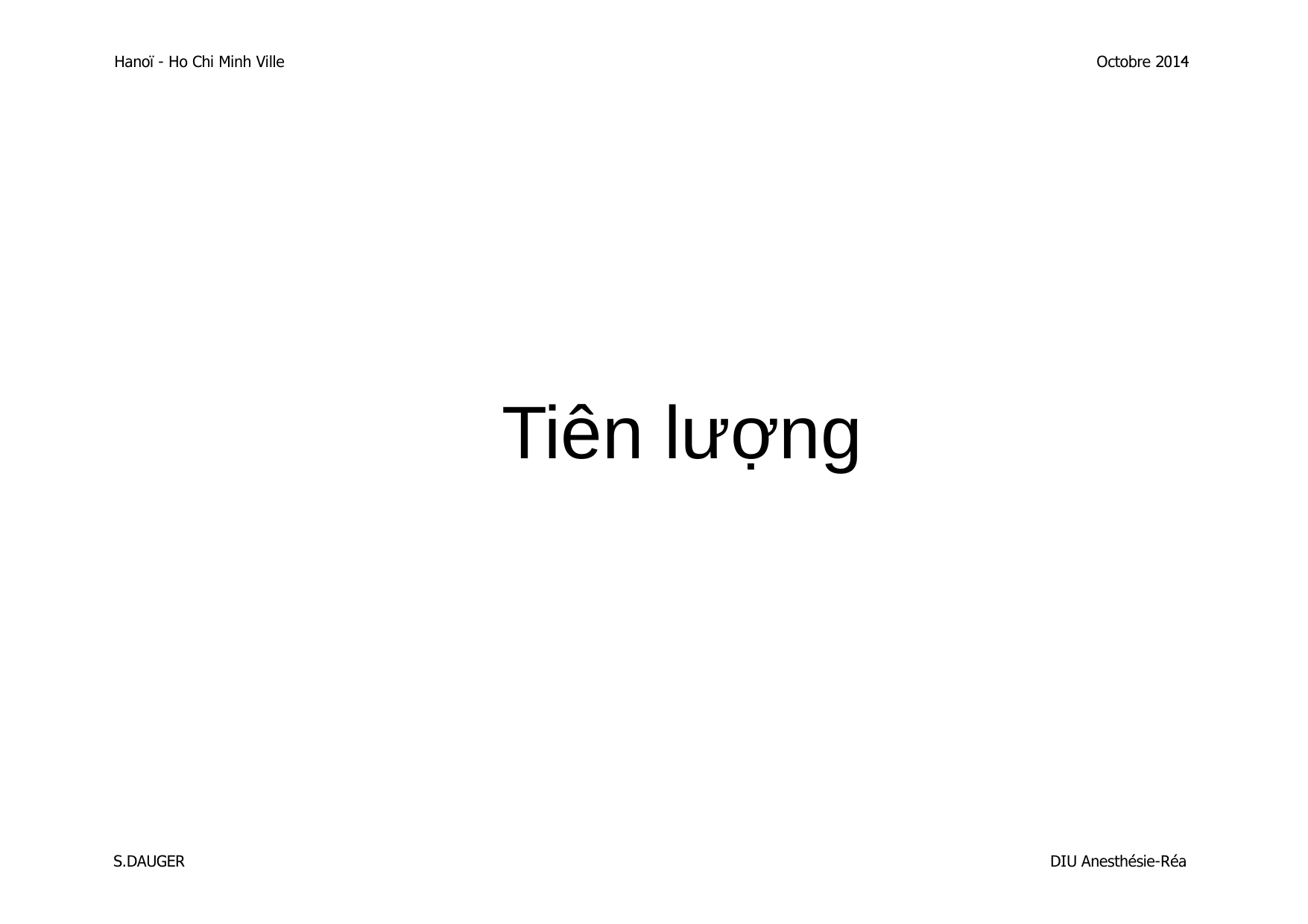

Hanoï - Ho Chi Minh Ville

Octobre 2014

Tiên lượng
S.DAUGER

DIU Anesthésie-Réa